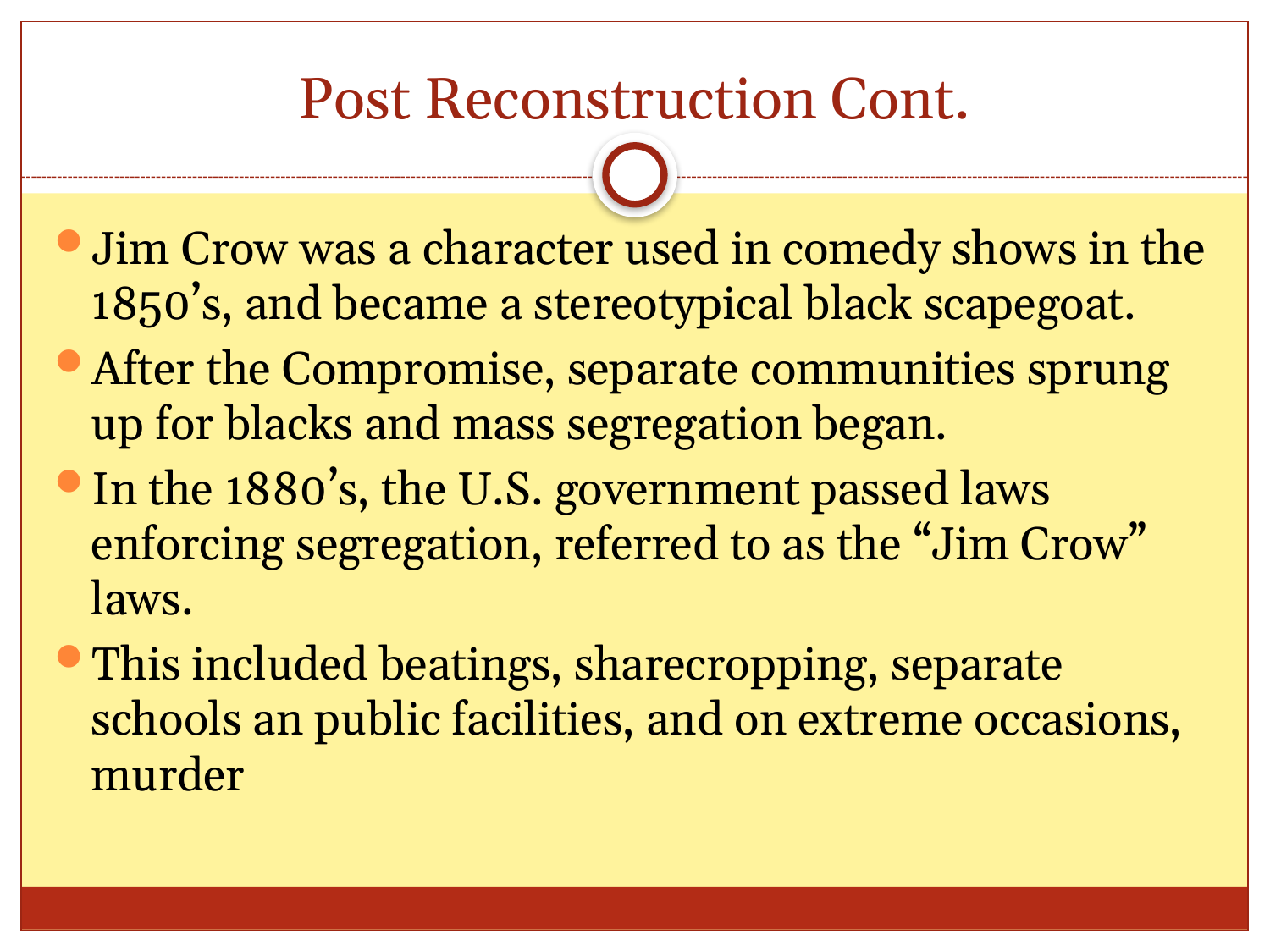

# Post Reconstruction Cont.
Jim Crow was a character used in comedy shows in the 1850’s, and became a stereotypical black scapegoat.
After the Compromise, separate communities sprung up for blacks and mass segregation began.
In the 1880’s, the U.S. government passed laws enforcing segregation, referred to as the “Jim Crow” laws.
This included beatings, sharecropping, separate schools an public facilities, and on extreme occasions, murder